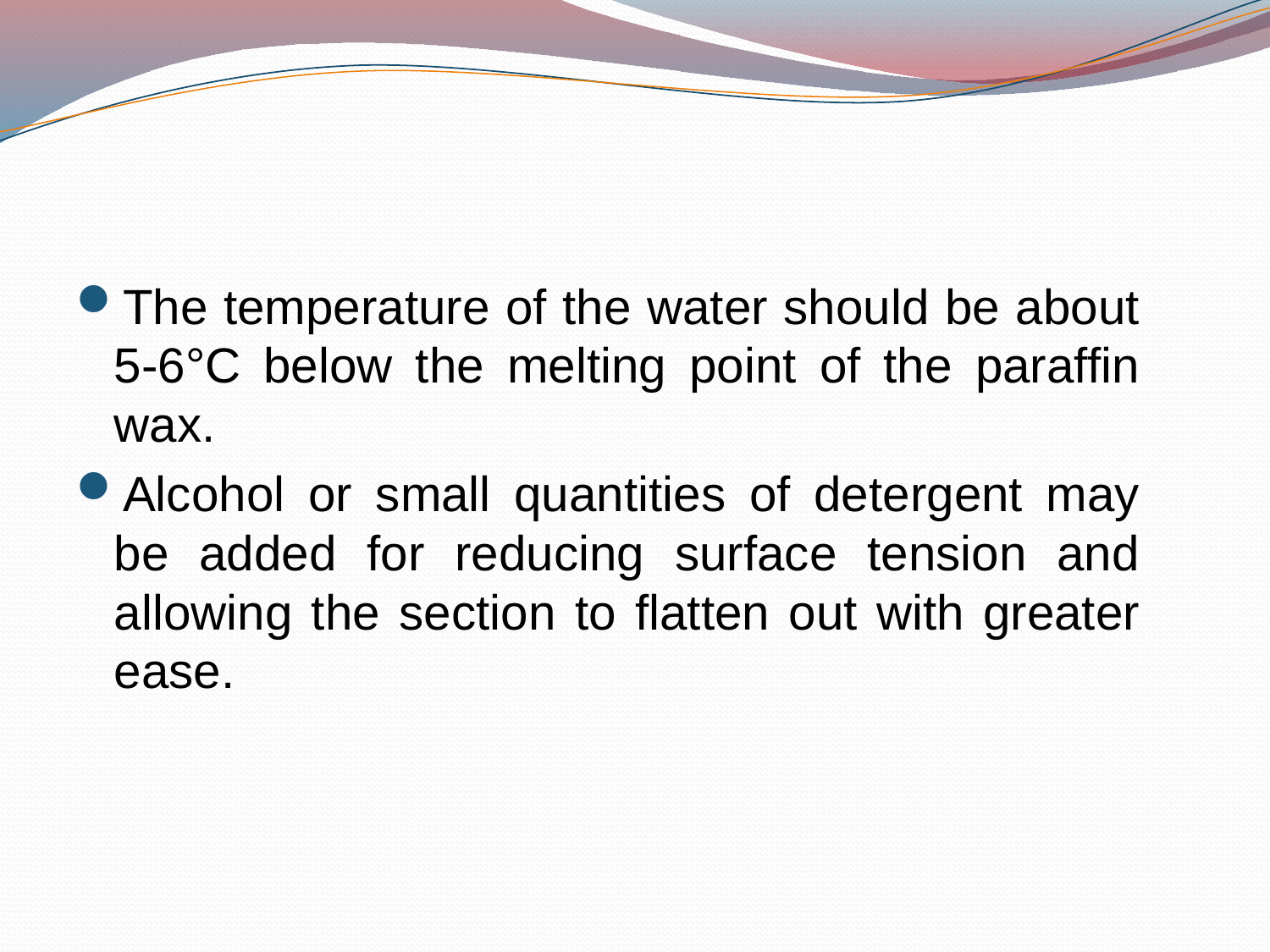

The temperature of the water should be about 5-6°C below the melting point of the paraffin wax.
Alcohol or small quantities of detergent may be added for reducing surface tension and allowing the section to flatten out with greater ease.